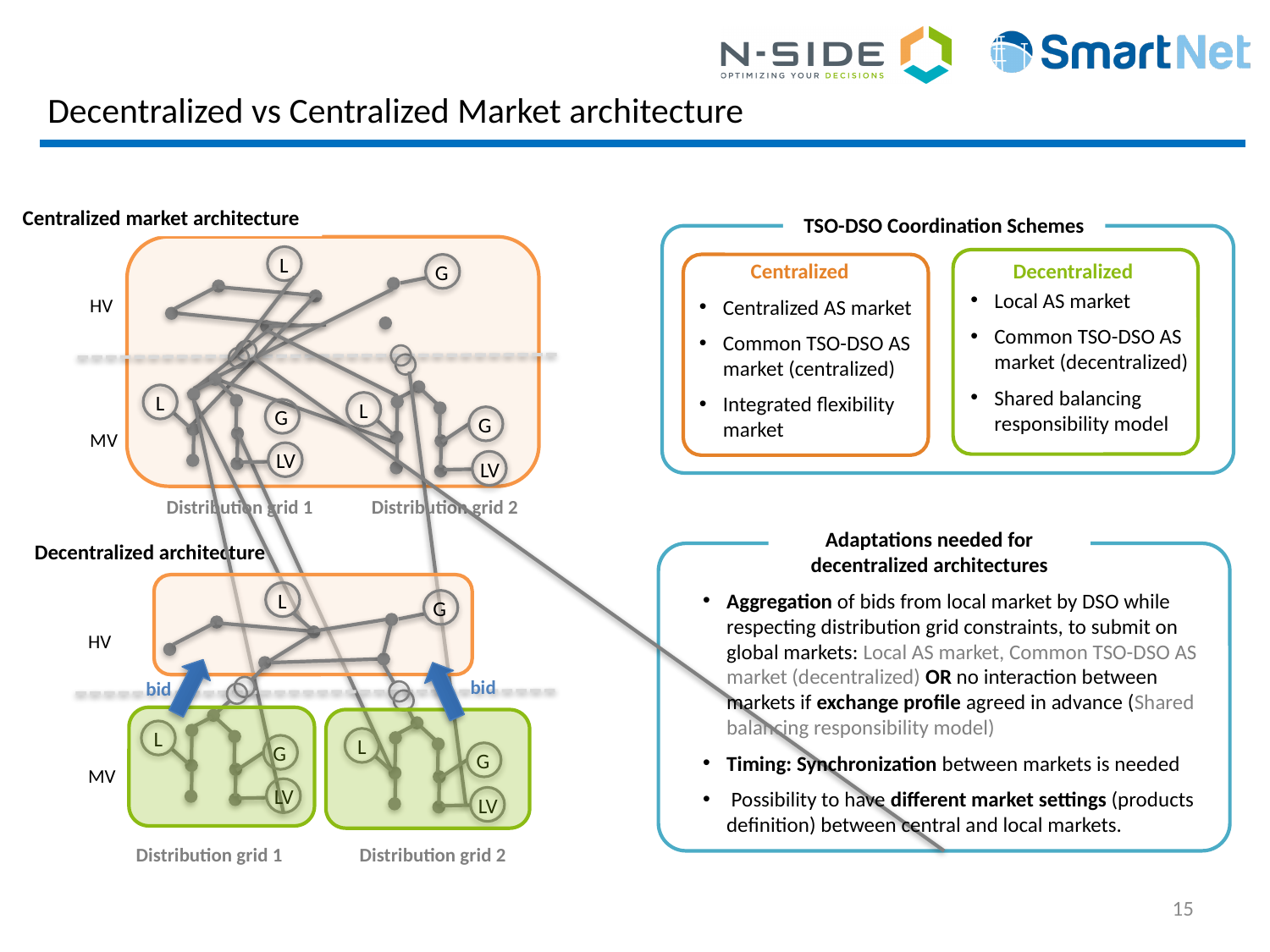

# Decentralized vs Centralized Market architecture
Centralized market architecture
TSO-DSO Coordination Schemes

L

Centralized
Decentralized
G

Local AS market
Common TSO-DSO AS market (decentralized)
Shared balancing responsibility model

HV
Centralized AS market
Common TSO-DSO AS market (centralized)
Integrated flexibility market

L

L

G

G

MV

LV

LV

Distribution grid 1
Distribution grid 2
Adaptations needed for decentralized architectures

Decentralized architecture

L

Aggregation of bids from local market by DSO while respecting distribution grid constraints, to submit on global markets: Local AS market, Common TSO-DSO AS market (decentralized) OR no interaction between markets if exchange profile agreed in advance (Shared balancing responsibility model)
Timing: Synchronization between markets is needed
 Possibility to have different market settings (products definition) between central and local markets.
G

HV

bid
bid

L

L

G

G

MV

LV

LV

Distribution grid 1
Distribution grid 2
15